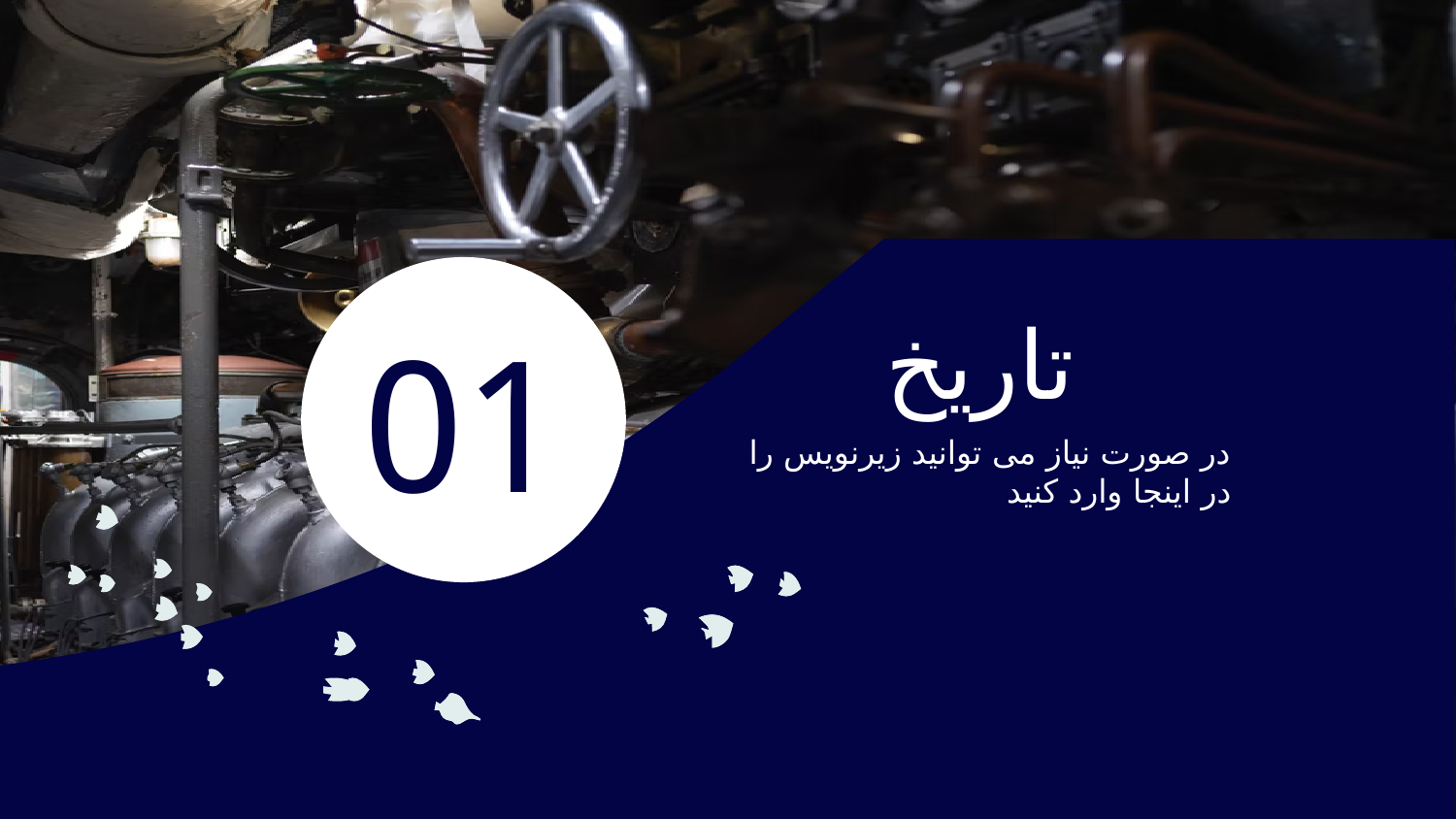

01
# تاریخ
در صورت نیاز می توانید زیرنویس را در اینجا وارد کنید